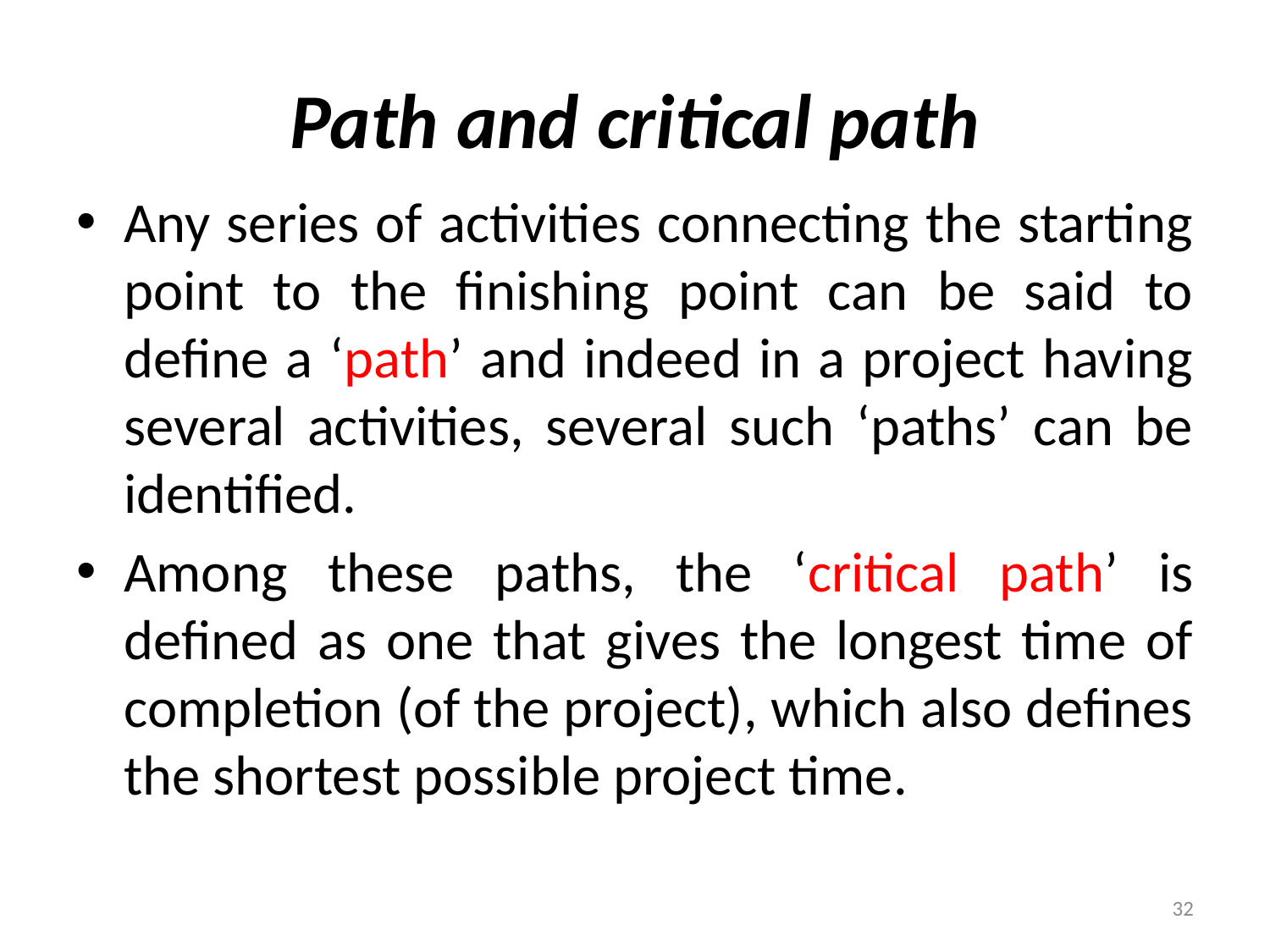

# Path and critical path
Any series of activities connecting the starting point to the finishing point can be said to define a ‘path’ and indeed in a project having several activities, several such ‘paths’ can be identified.
Among these paths, the ‘critical path’ is defined as one that gives the longest time of completion (of the project), which also defines the shortest possible project time.

32